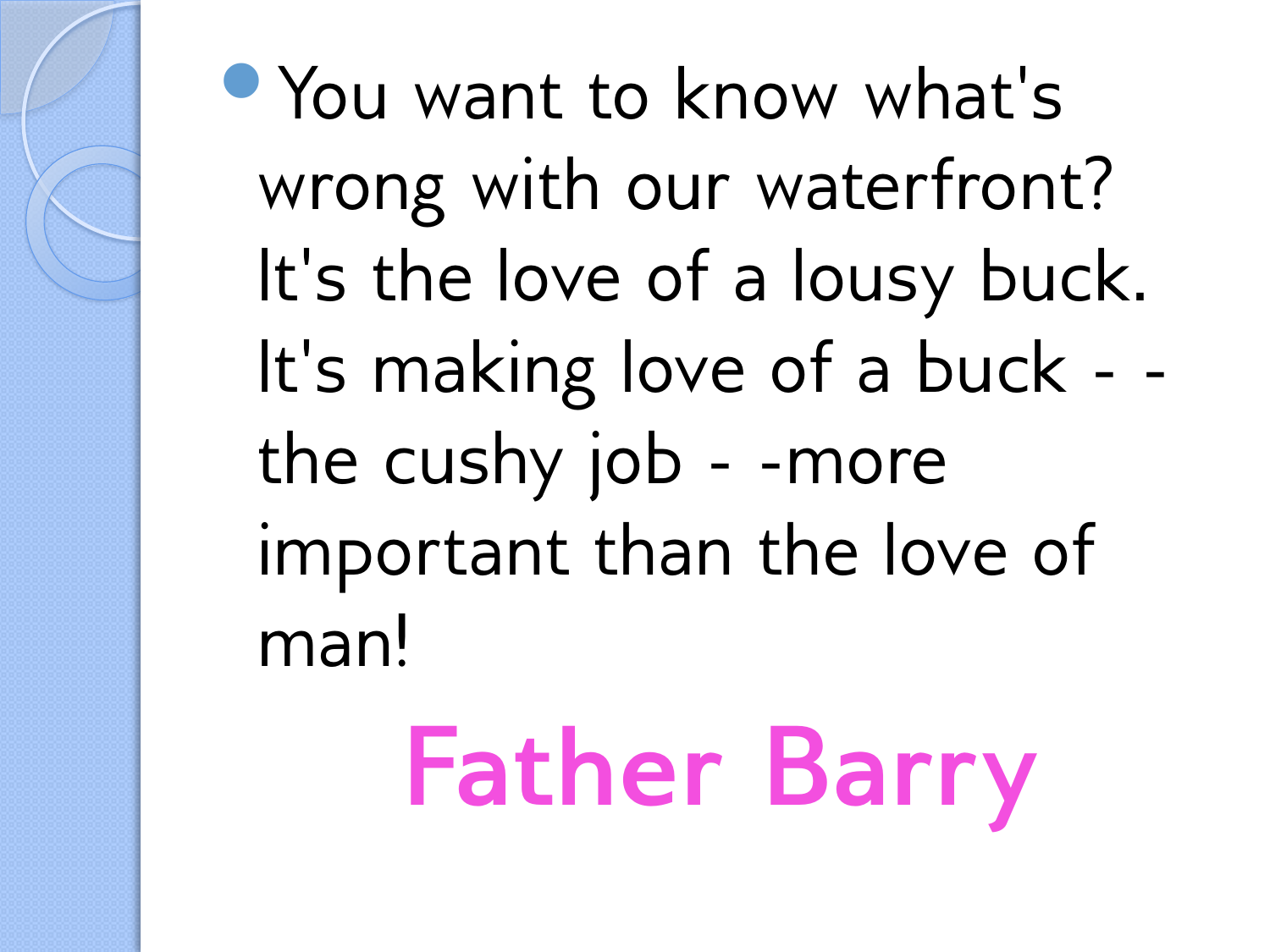

You want to know what's wrong with our waterfront? It's the love of a lousy buck. It's making love of a buck - -the cushy job - -more important than the love of man!
Father Barry
#